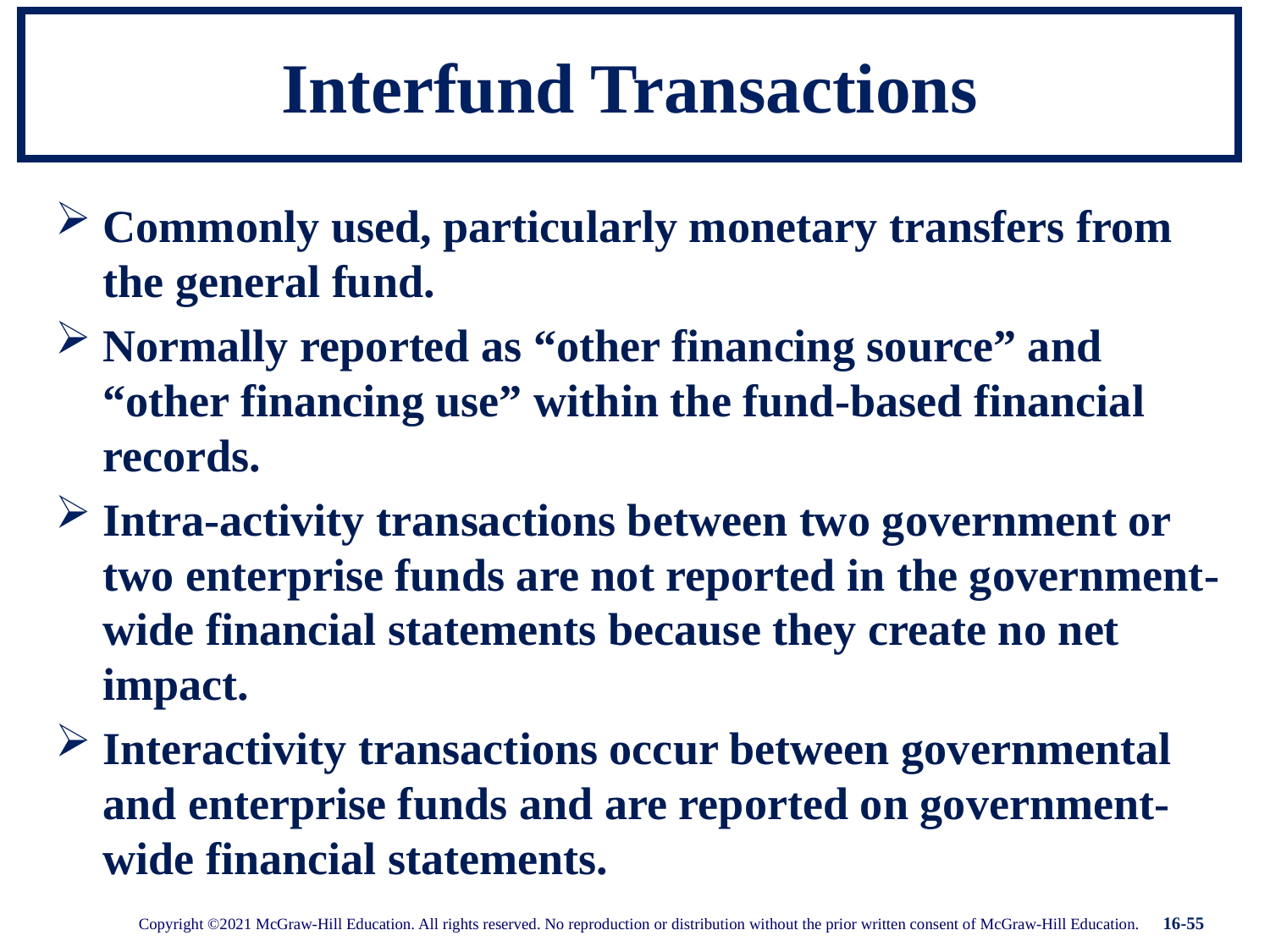

# Interfund Transactions
Commonly used, particularly monetary transfers from the general fund.
Normally reported as “other financing source” and “other financing use” within the fund-based financial records.
Intra-activity transactions between two government or two enterprise funds are not reported in the government-wide financial statements because they create no net impact.
Interactivity transactions occur between governmental and enterprise funds and are reported on government-wide financial statements.
16-55
Copyright ©2021 McGraw-Hill Education. All rights reserved. No reproduction or distribution without the prior written consent of McGraw-Hill Education.